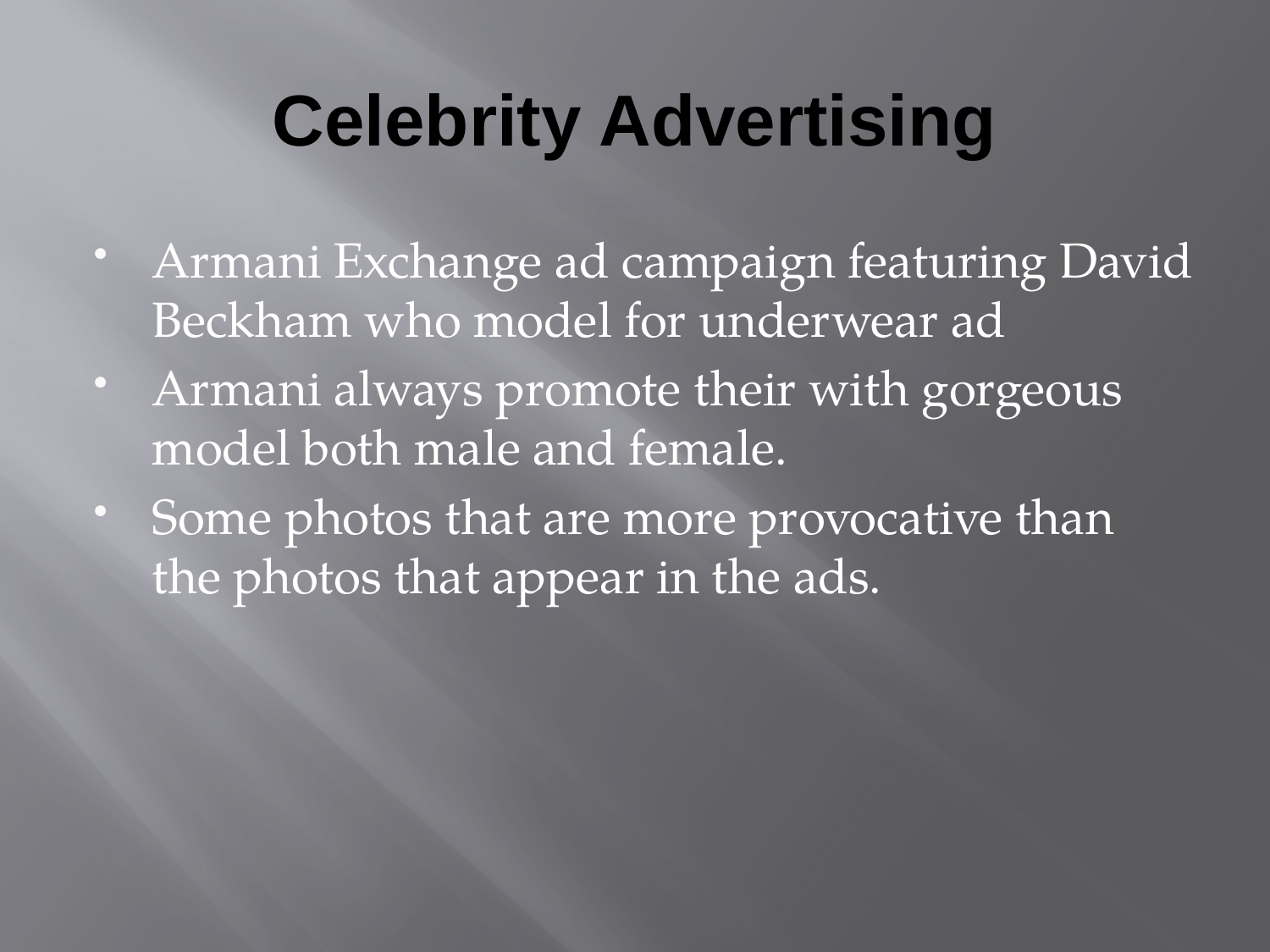

# Celebrity Advertising
Armani Exchange ad campaign featuring David Beckham who model for underwear ad
Armani always promote their with gorgeous model both male and female.
Some photos that are more provocative than the photos that appear in the ads.